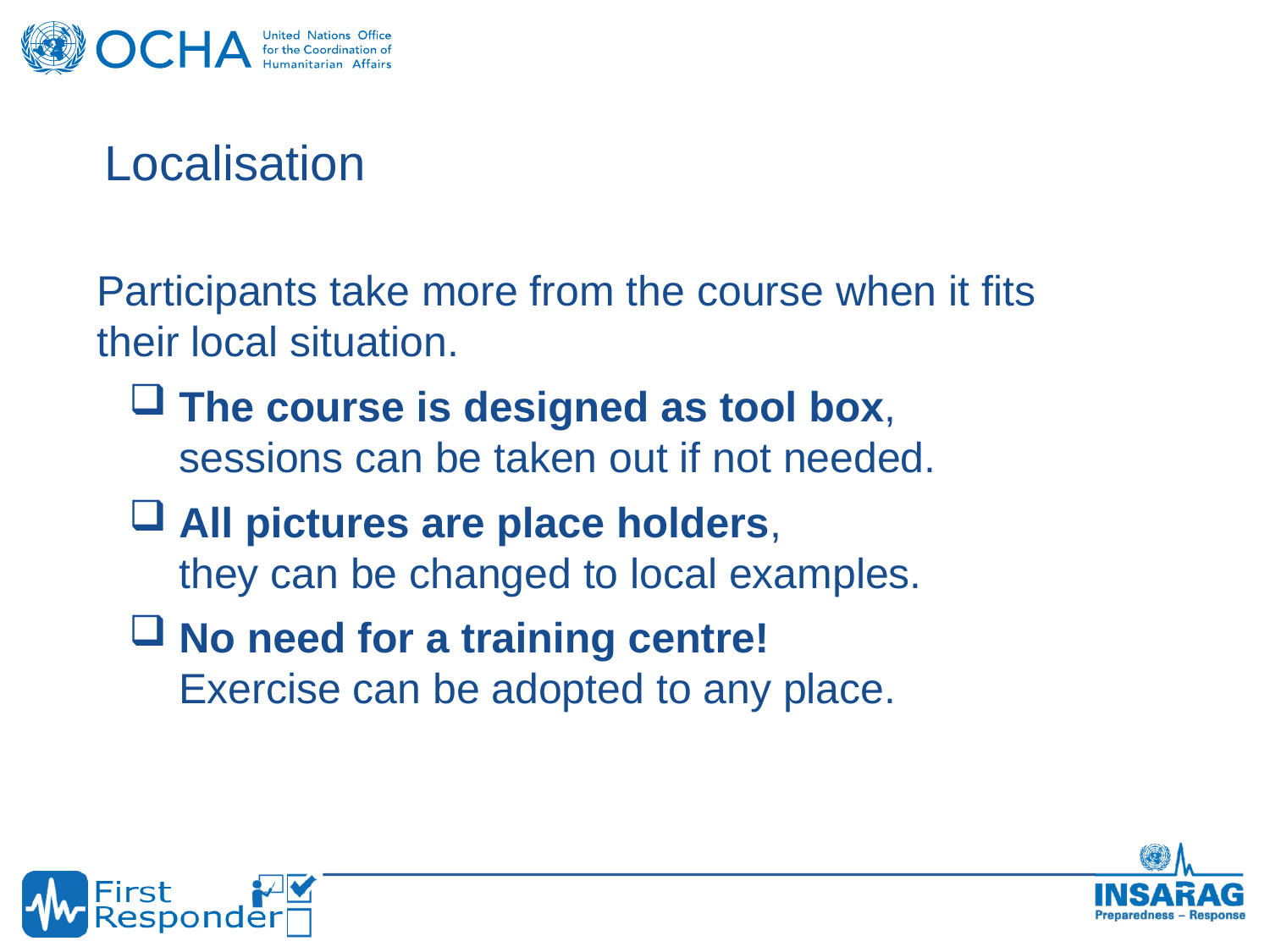

Localisation

Participants take more from the course when it fits their local situation.
The course is designed as tool box,
sessions can be taken out if not needed.
All pictures are place holders,
they can be changed to local examples.
No need for a training centre!
Exercise can be adopted to any place.